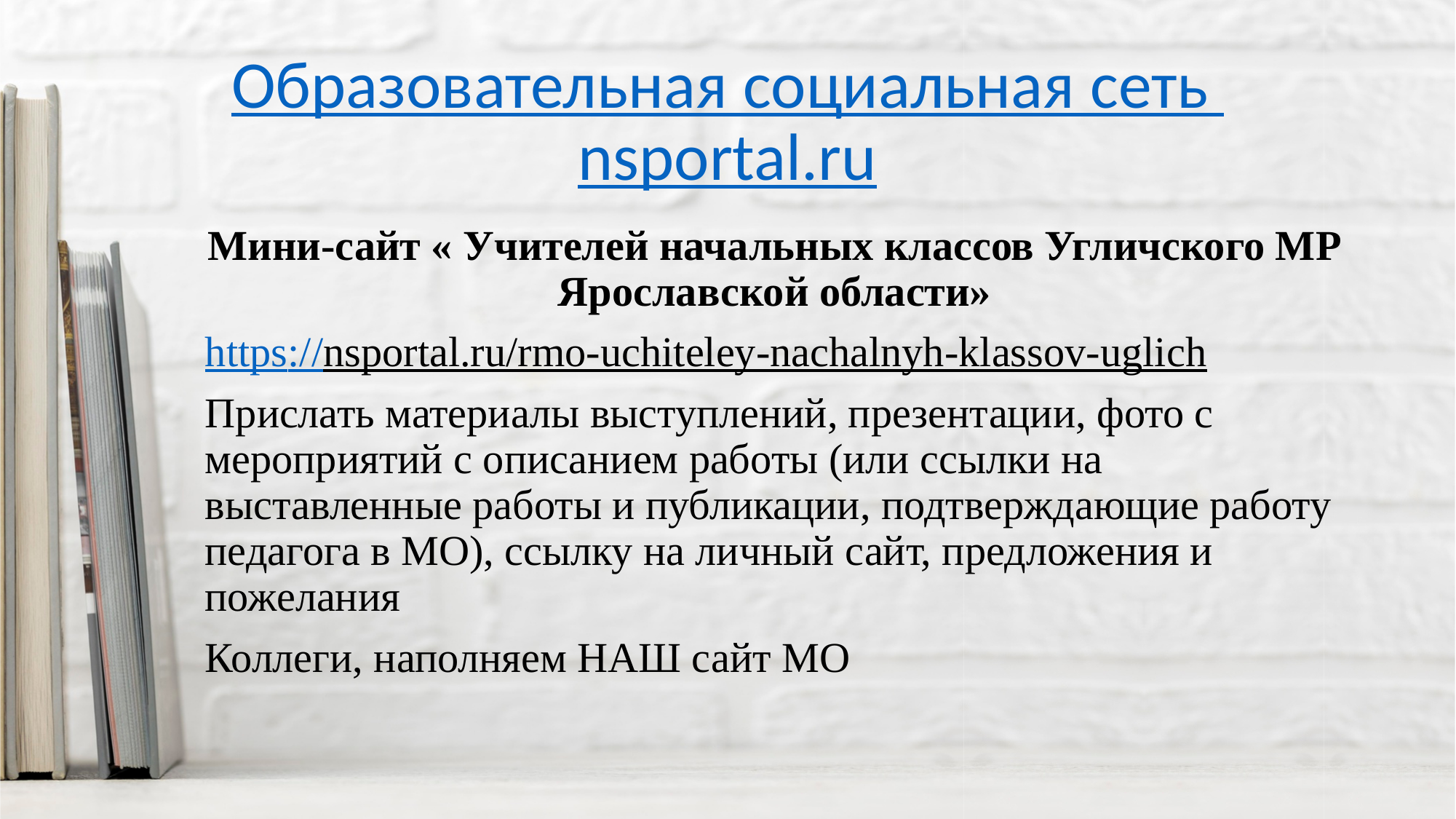

# Образовательная социальная сеть nsportal.ru
Мини-сайт « Учителей начальных классов Угличского МР Ярославской области»
https://nsportal.ru/rmo-uchiteley-nachalnyh-klassov-uglich
Прислать материалы выступлений, презентации, фото с мероприятий с описанием работы (или ссылки на выставленные работы и публикации, подтверждающие работу педагога в МО), ссылку на личный сайт, предложения и пожелания
Коллеги, наполняем НАШ сайт МО